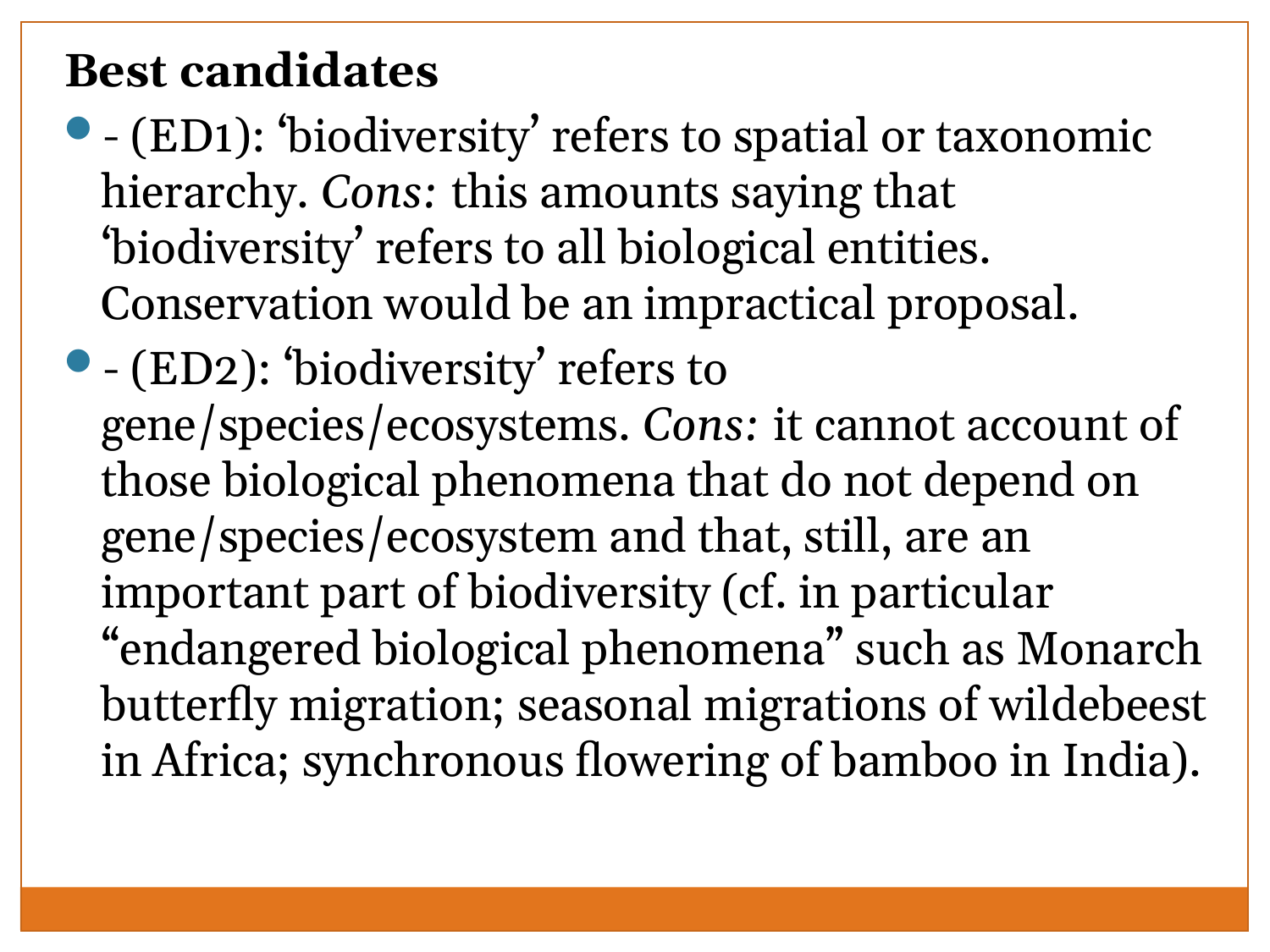

Best candidates
- (ED1): ‘biodiversity’ refers to spatial or taxonomic hierarchy. Cons: this amounts saying that ‘biodiversity’ refers to all biological entities. Conservation would be an impractical proposal.
- (ED2): ‘biodiversity’ refers to gene/species/ecosystems. Cons: it cannot account of those biological phenomena that do not depend on gene/species/ecosystem and that, still, are an important part of biodiversity (cf. in particular “endangered biological phenomena” such as Monarch butterfly migration; seasonal migrations of wildebeest in Africa; synchronous flowering of bamboo in India).